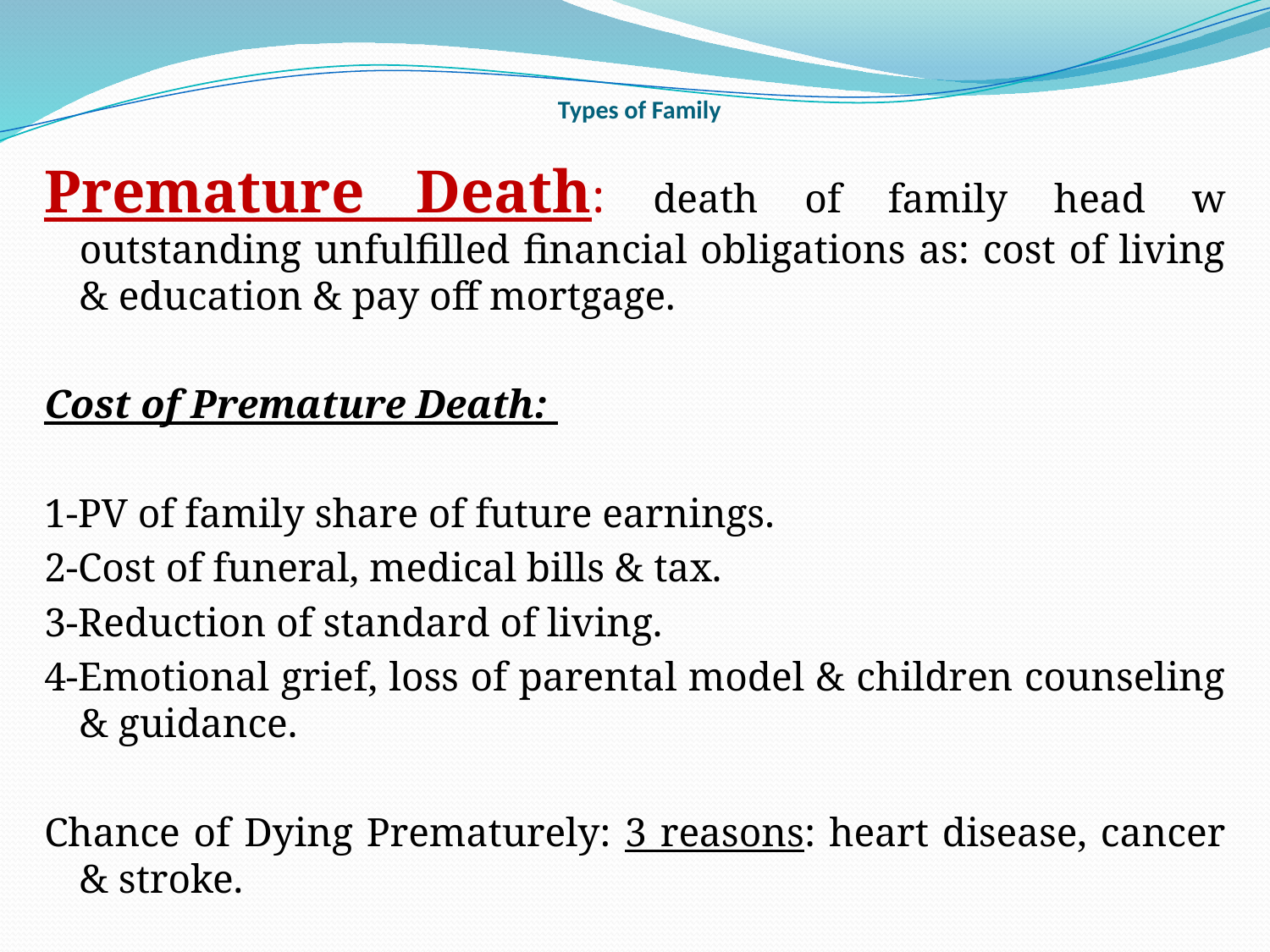

# Types of Family
Premature Death: death of family head w outstanding unfulfilled financial obligations as: cost of living & education & pay off mortgage.

Cost of Premature Death:

1-PV of family share of future earnings.
2-Cost of funeral, medical bills & tax.
3-Reduction of standard of living.
4-Emotional grief, loss of parental model & children counseling & guidance.

Chance of Dying Prematurely: 3 reasons: heart disease, cancer & stroke.